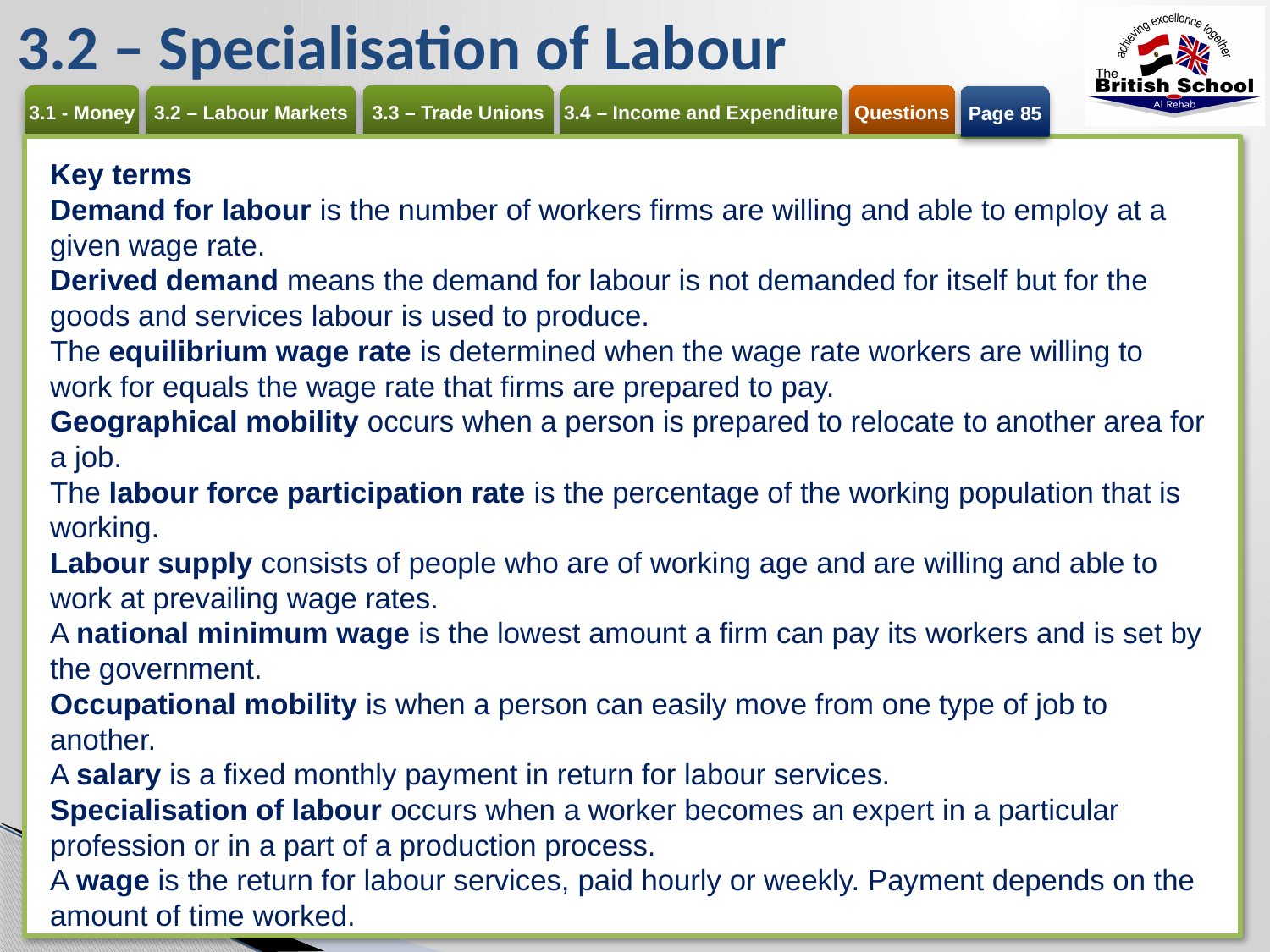

# 3.2 – Specialisation of Labour
Page 85
Key terms
Demand for labour is the number of workers firms are willing and able to employ at a given wage rate.
Derived demand means the demand for labour is not demanded for itself but for the goods and services labour is used to produce.
The equilibrium wage rate is determined when the wage rate workers are willing to work for equals the wage rate that firms are prepared to pay.
Geographical mobility occurs when a person is prepared to relocate to another area for a job.
The labour force participation rate is the percentage of the working population that is working.
Labour supply consists of people who are of working age and are willing and able to work at prevailing wage rates.
A national minimum wage is the lowest amount a firm can pay its workers and is set by the government.
Occupational mobility is when a person can easily move from one type of job to another.
A salary is a fixed monthly payment in return for labour services.
Specialisation of labour occurs when a worker becomes an expert in a particular profession or in a part of a production process.
A wage is the return for labour services, paid hourly or weekly. Payment depends on the amount of time worked.